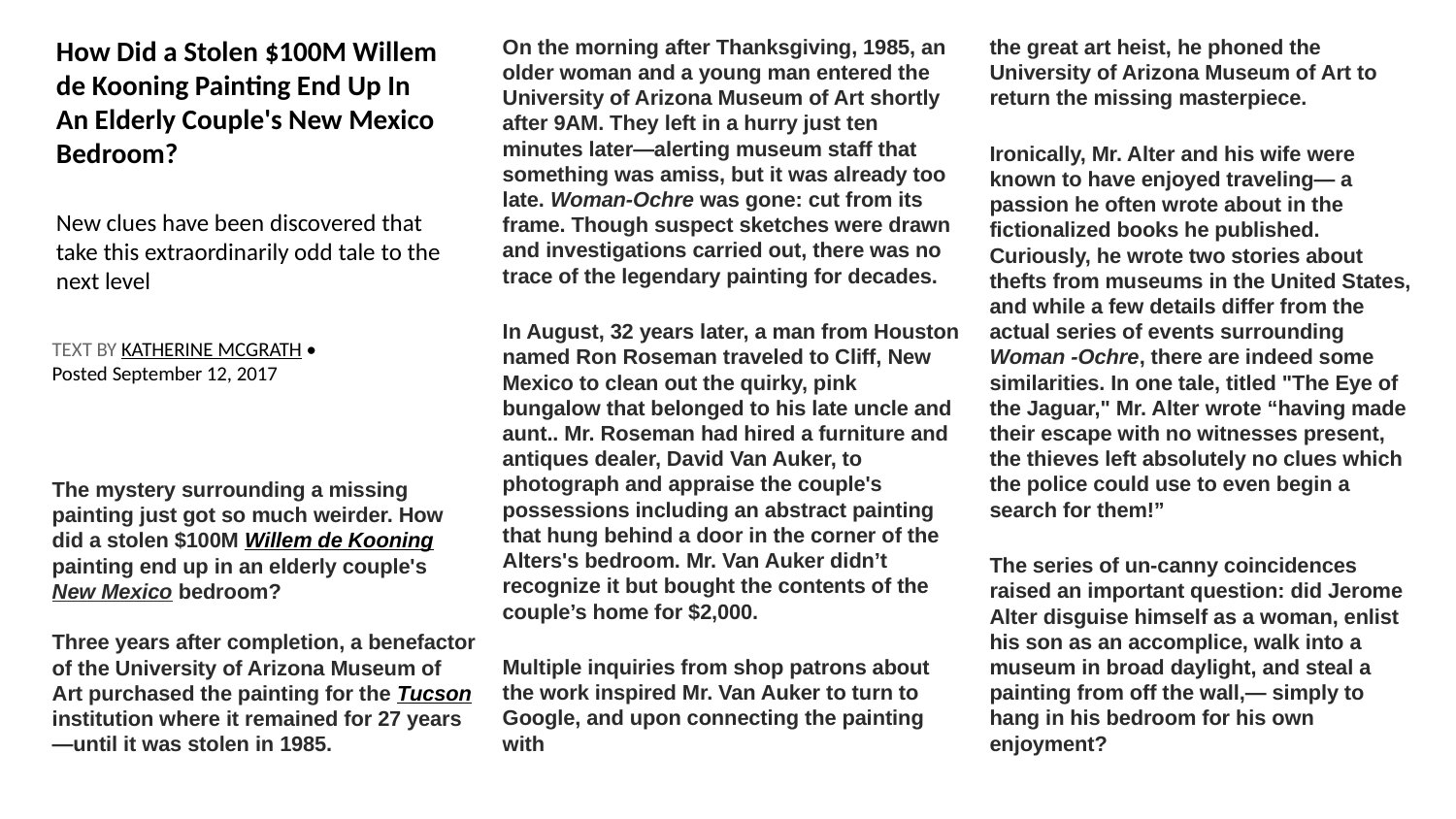

How Did a Stolen $100M Willem de Kooning Painting End Up In An Elderly Couple's New Mexico Bedroom?
New clues have been discovered that take this extraordinarily odd tale to the next level
On the morning after Thanksgiving, 1985, an older woman and a young man entered the University of Arizona Museum of Art shortly after 9AM. They left in a hurry just ten minutes later—alerting museum staff that something was amiss, but it was already too late. Woman-Ochre was gone: cut from its frame. Though suspect sketches were drawn and investigations carried out, there was no trace of the legendary painting for decades.
In August, 32 years later, a man from Houston named Ron Roseman traveled to Cliff, New Mexico to clean out the quirky, pink bungalow that belonged to his late uncle and aunt.. Mr. Roseman had hired a furniture and antiques dealer, David Van Auker, to photograph and appraise the couple's possessions including an abstract painting that hung behind a door in the corner of the Alters's bedroom. Mr. Van Auker didn’t recognize it but bought the contents of the couple’s home for $2,000.
Multiple inquiries from shop patrons about the work inspired Mr. Van Auker to turn to Google, and upon connecting the painting with
the great art heist, he phoned the University of Arizona Museum of Art to return the missing masterpiece.
Ironically, Mr. Alter and his wife were known to have enjoyed traveling— a passion he often wrote about in the fictionalized books he published. Curiously, he wrote two stories about thefts from museums in the United States, and while a few details differ from the actual series of events surrounding Woman -Ochre, there are indeed some similarities. In one tale, titled "The Eye of the Jaguar," Mr. Alter wrote “having made their escape with no witnesses present, the thieves left absolutely no clues which the police could use to even begin a search for them!”
The series of un-canny coincidences raised an important question: did Jerome Alter disguise himself as a woman, enlist his son as an accomplice, walk into a museum in broad daylight, and steal a painting from off the wall,— simply to hang in his bedroom for his own enjoyment?

TEXT BY KATHERINE MCGRATH • Posted September 12, 2017
The mystery surrounding a missing painting just got so much weirder. How did a stolen $100M Willem de Kooning painting end up in an elderly couple's New Mexico bedroom?

Three years after completion, a benefactor of the University of Arizona Museum of Art purchased the painting for the Tucson institution where it remained for 27 years—until it was stolen in 1985.